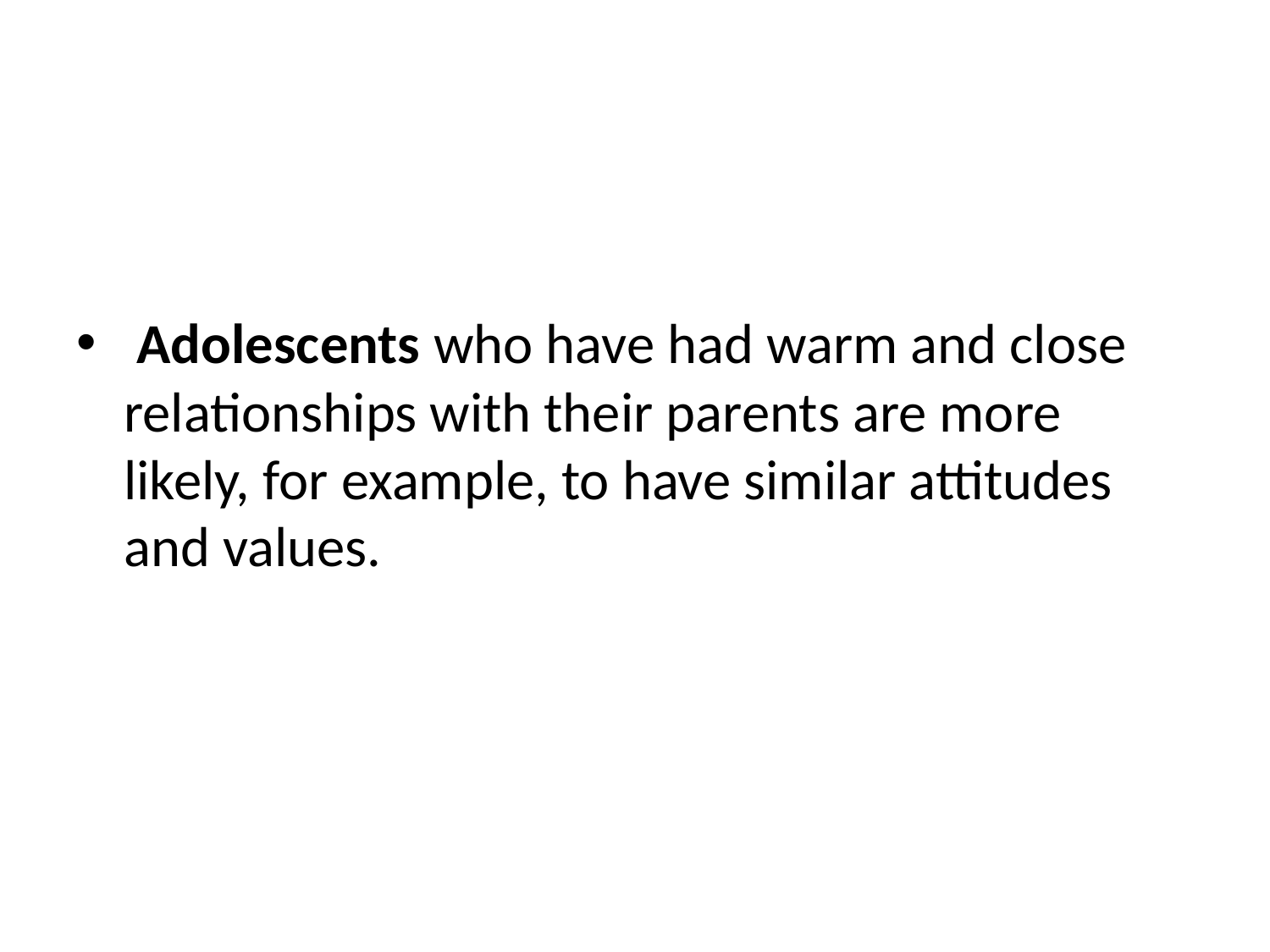

#

 Adolescents who have had warm and close relationships with their parents are more likely, for example, to have similar attitudes and values.